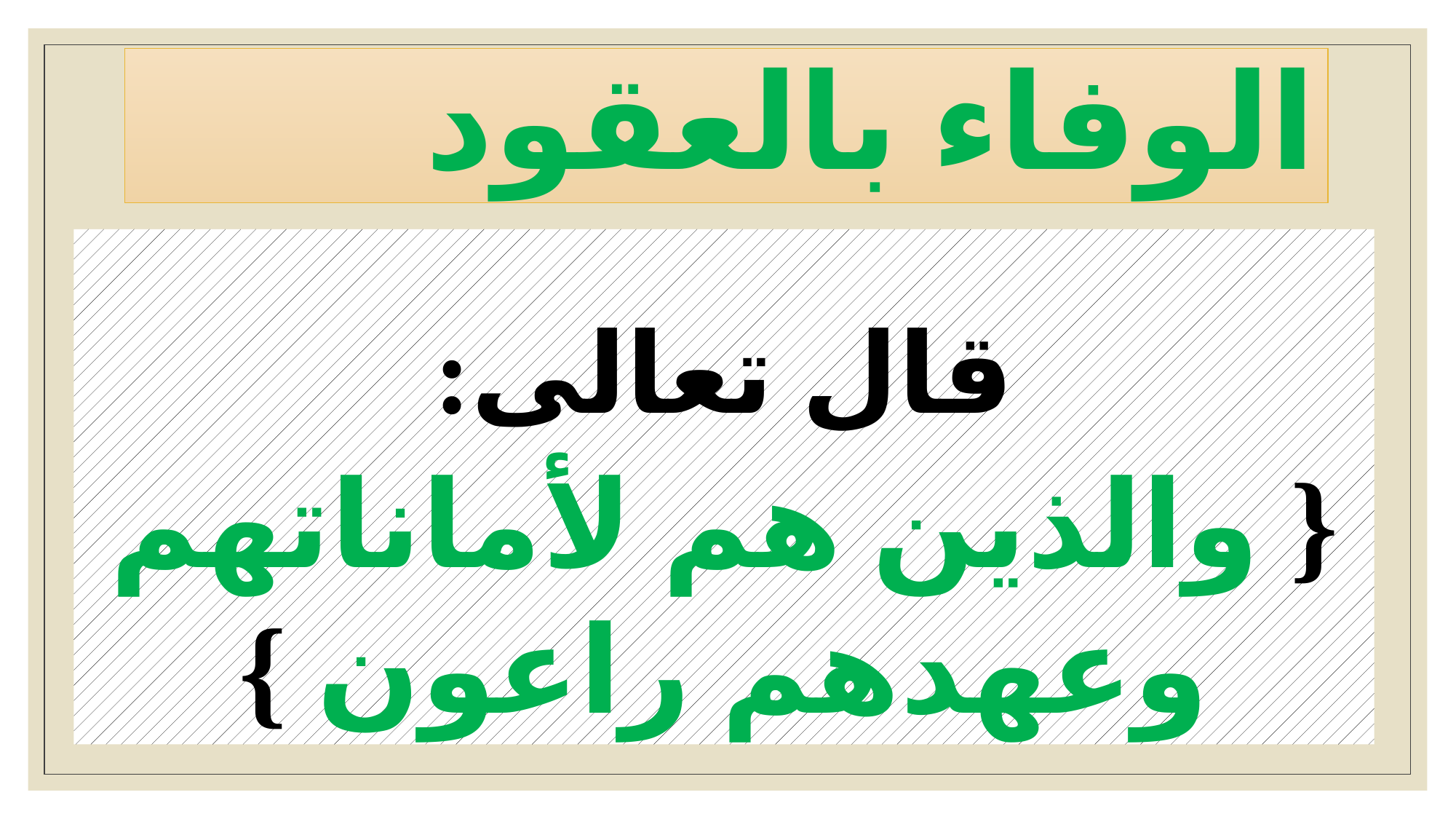

# الوفاء بالعقود

قال تعالى:
{ والذين هم لأماناتهم وعهدهم راعون }